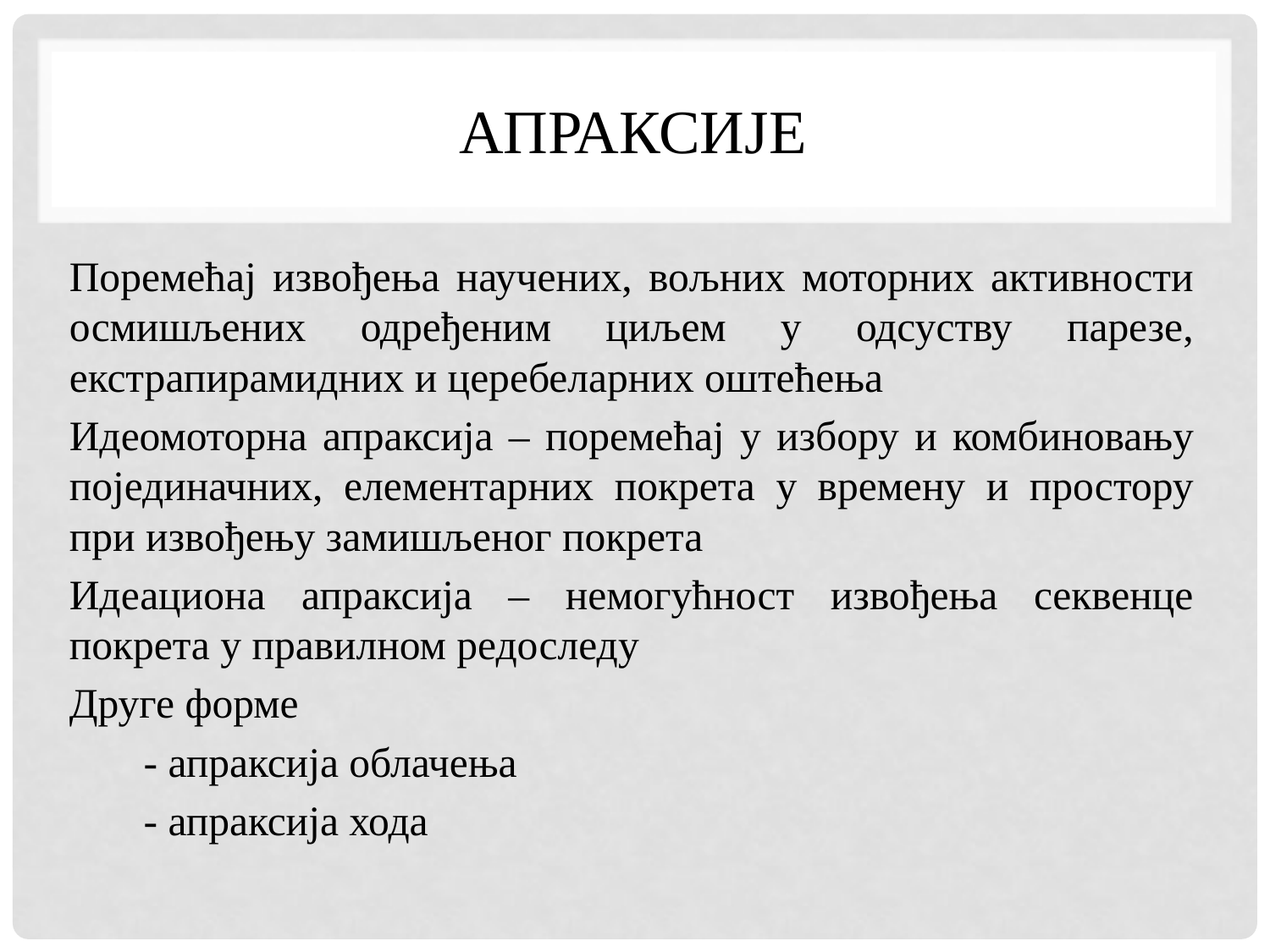

# апраксије
Поремећај извођења научених, вољних моторних активности осмишљених одређеним циљем у одсуству парезе, екстрапирамидних и церебеларних оштећења
Идеомоторна апраксија – поремећај у избору и комбиновању појединачних, елементарних покрета у времену и простору при извођењу замишљеног покрета
Идеациона апраксија – немогућност извођења секвенце покрета у правилном редоследу
Друге форме
       - апраксија облачења
       - апраксија хода